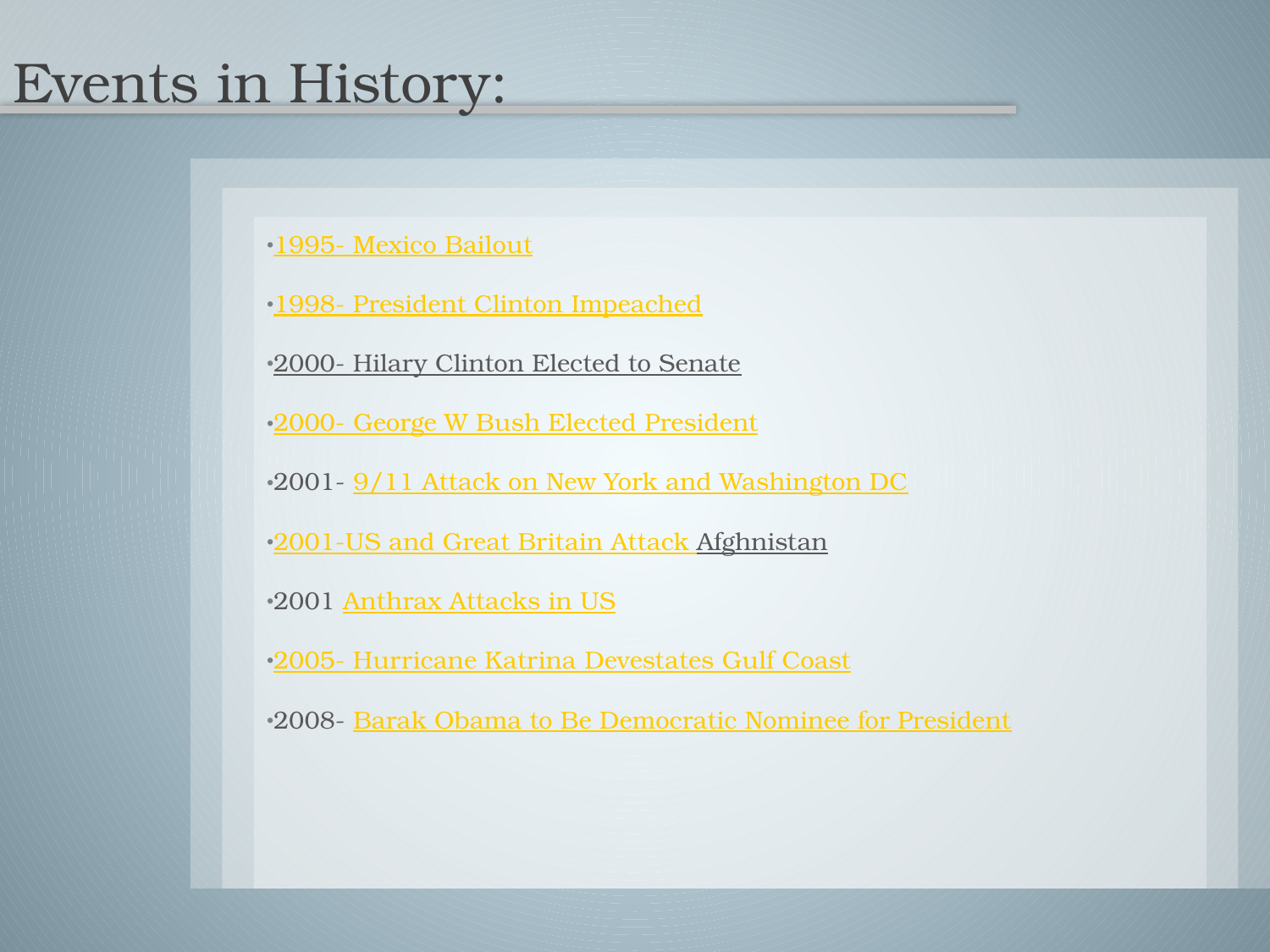

# Events in History:
1995- Mexico Bailout
1998- President Clinton Impeached
2000- Hilary Clinton Elected to Senate
2000- George W Bush Elected President
2001- 9/11 Attack on New York and Washington DC
2001-US and Great Britain Attack Afghnistan
2001 Anthrax Attacks in US
2005- Hurricane Katrina Devestates Gulf Coast
2008- Barak Obama to Be Democratic Nominee for President